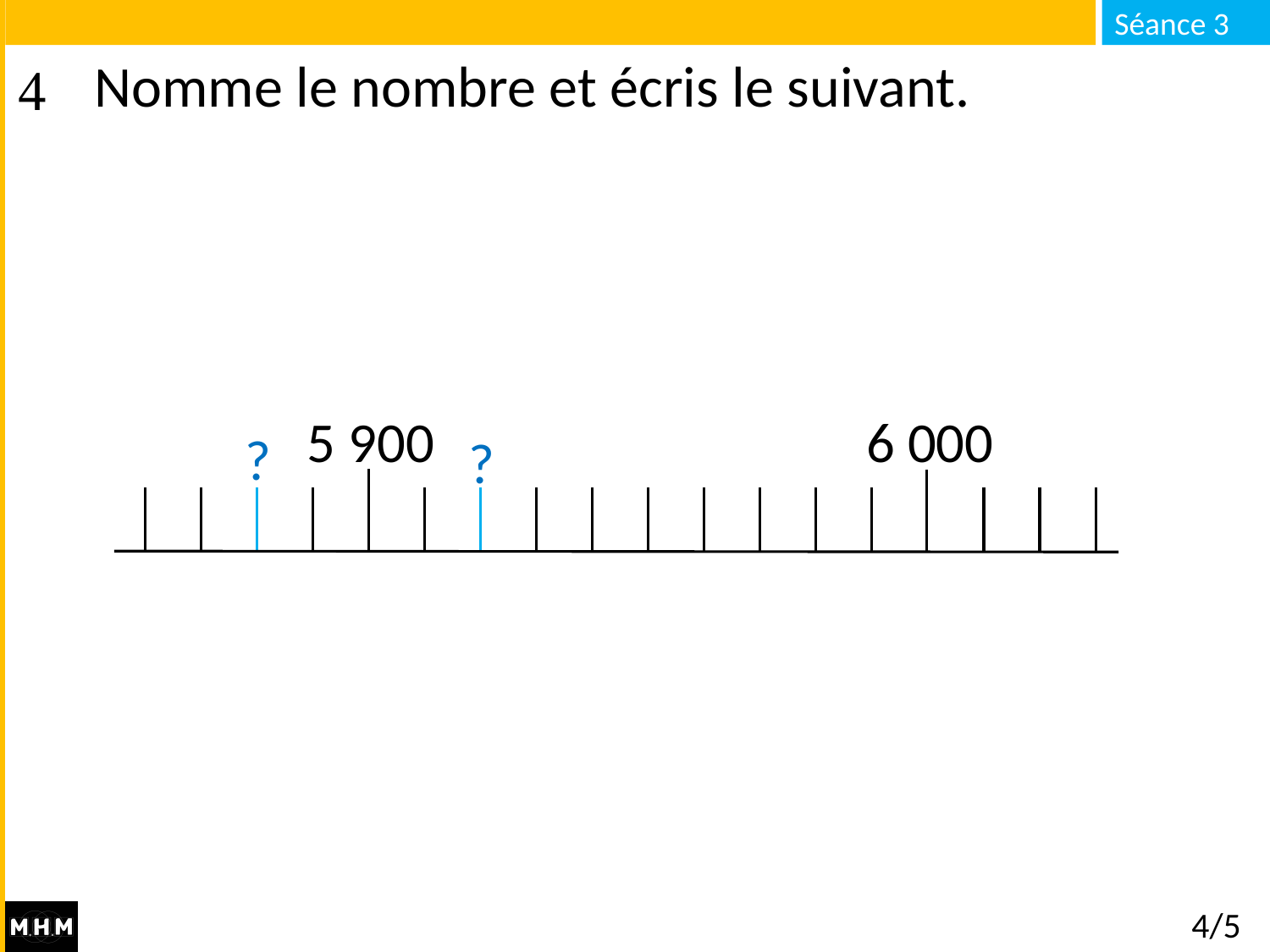

# Nomme le nombre et écris le suivant.
5 900
6 000
?
?
4/5